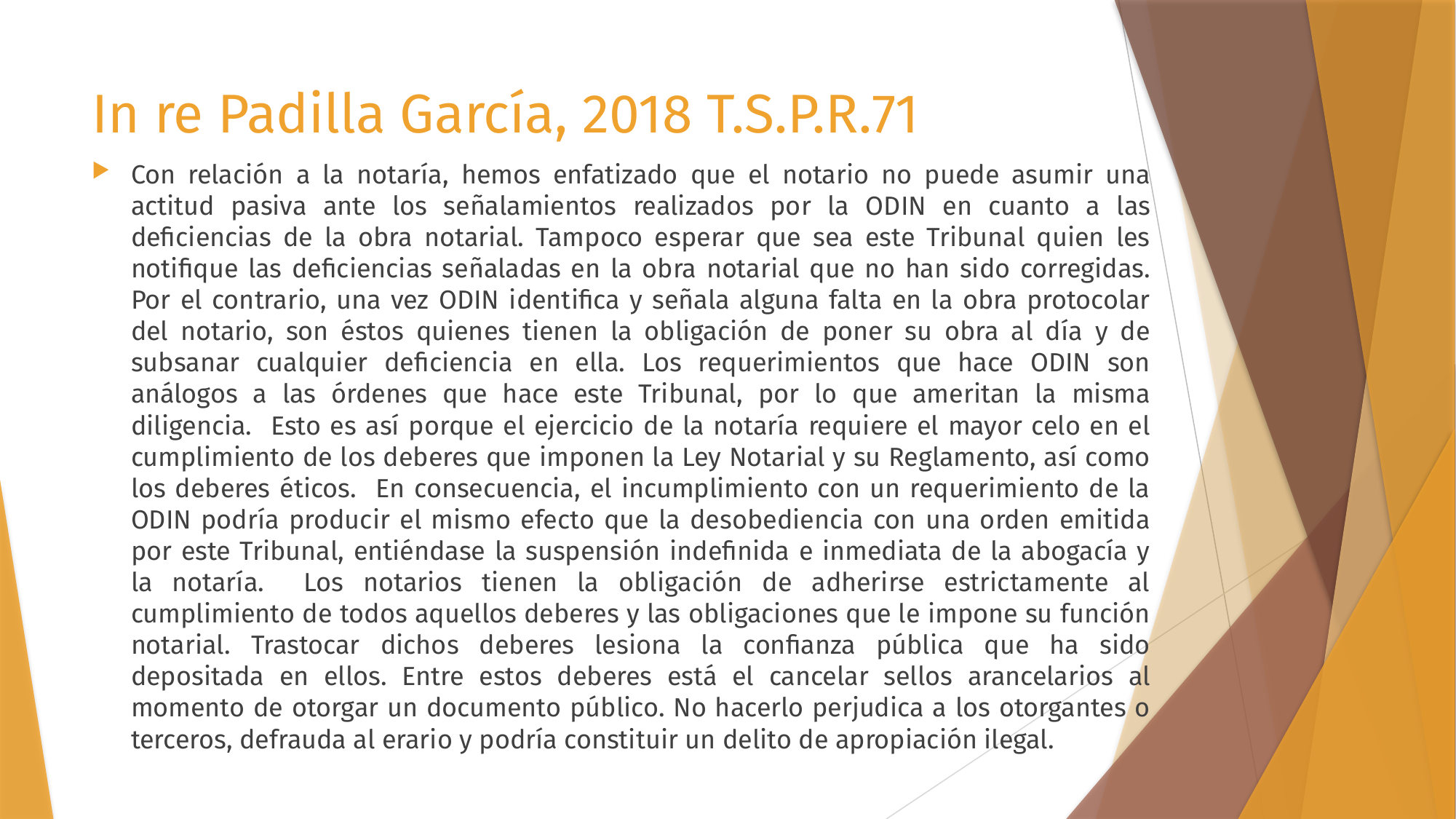

# In re Padilla García, 2018 T.S.P.R.71
Con relación a la notaría, hemos enfatizado que el notario no puede asumir una actitud pasiva ante los señalamientos realizados por la ODIN en cuanto a las deficiencias de la obra notarial. Tampoco esperar que sea este Tribunal quien les notifique las deficiencias señaladas en la obra notarial que no han sido corregidas. Por el contrario, una vez ODIN identifica y señala alguna falta en la obra protocolar del notario, son éstos quienes tienen la obligación de poner su obra al día y de subsanar cualquier deficiencia en ella. Los requerimientos que hace ODIN son análogos a las órdenes que hace este Tribunal, por lo que ameritan la misma diligencia.  Esto es así porque el ejercicio de la notaría requiere el mayor celo en el cumplimiento de los deberes que imponen la Ley Notarial y su Reglamento, así como los deberes éticos.  En consecuencia, el incumplimiento con un requerimiento de la ODIN podría producir el mismo efecto que la desobediencia con una orden emitida por este Tribunal, entiéndase la suspensión indefinida e inmediata de la abogacía y la notaría.  Los notarios tienen la obligación de adherirse estrictamente al cumplimiento de todos aquellos deberes y las obligaciones que le impone su función notarial. Trastocar dichos deberes lesiona la confianza pública que ha sido depositada en ellos. Entre estos deberes está el cancelar sellos arancelarios al momento de otorgar un documento público. No hacerlo perjudica a los otorgantes o terceros, defrauda al erario y podría constituir un delito de apropiación ilegal.